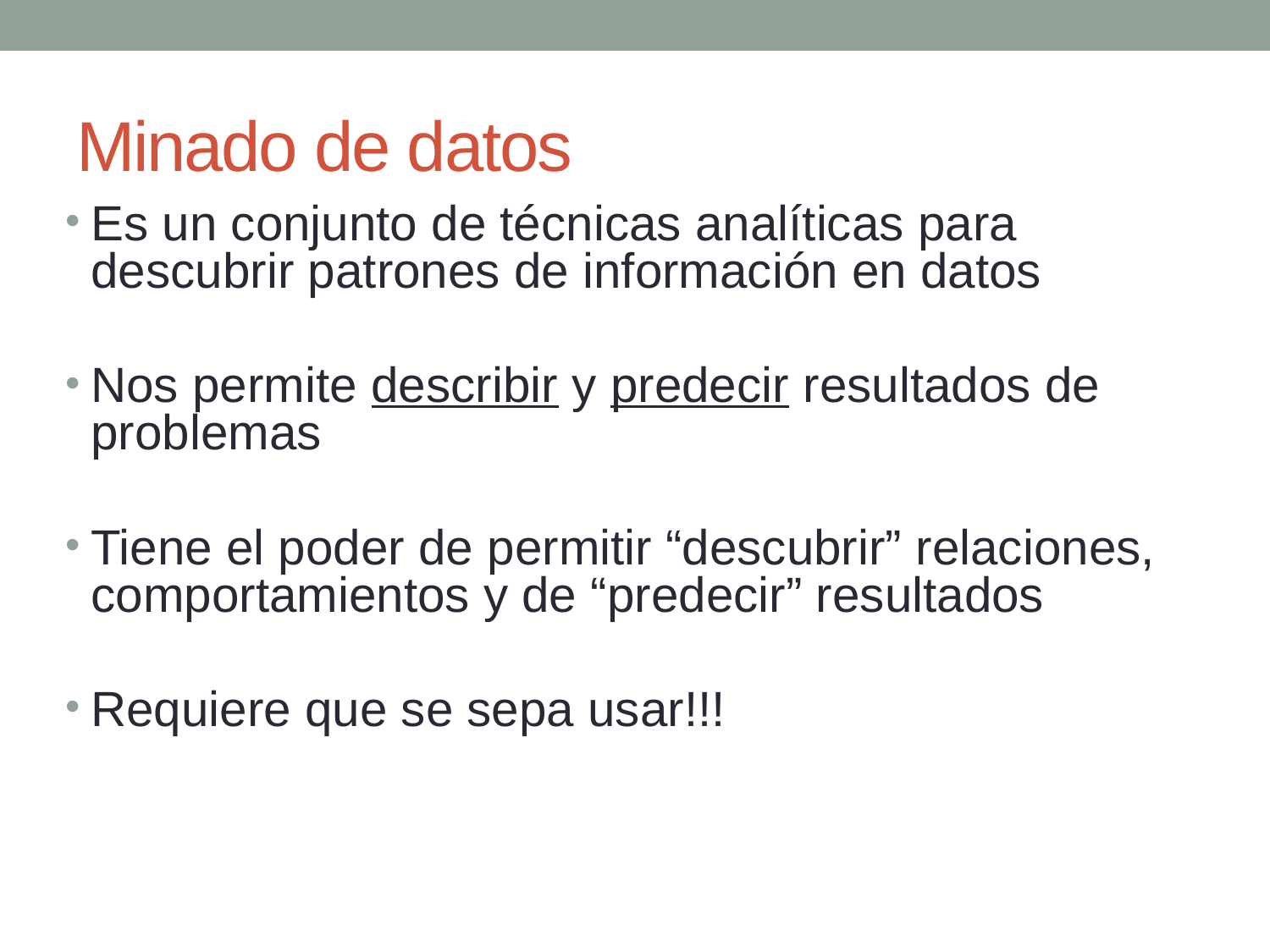

# Minado de datos
Es un conjunto de técnicas analíticas para descubrir patrones de información en datos

Nos permite describir y predecir resultados de problemas

Tiene el poder de permitir “descubrir” relaciones, comportamientos y de “predecir” resultados

Requiere que se sepa usar!!!